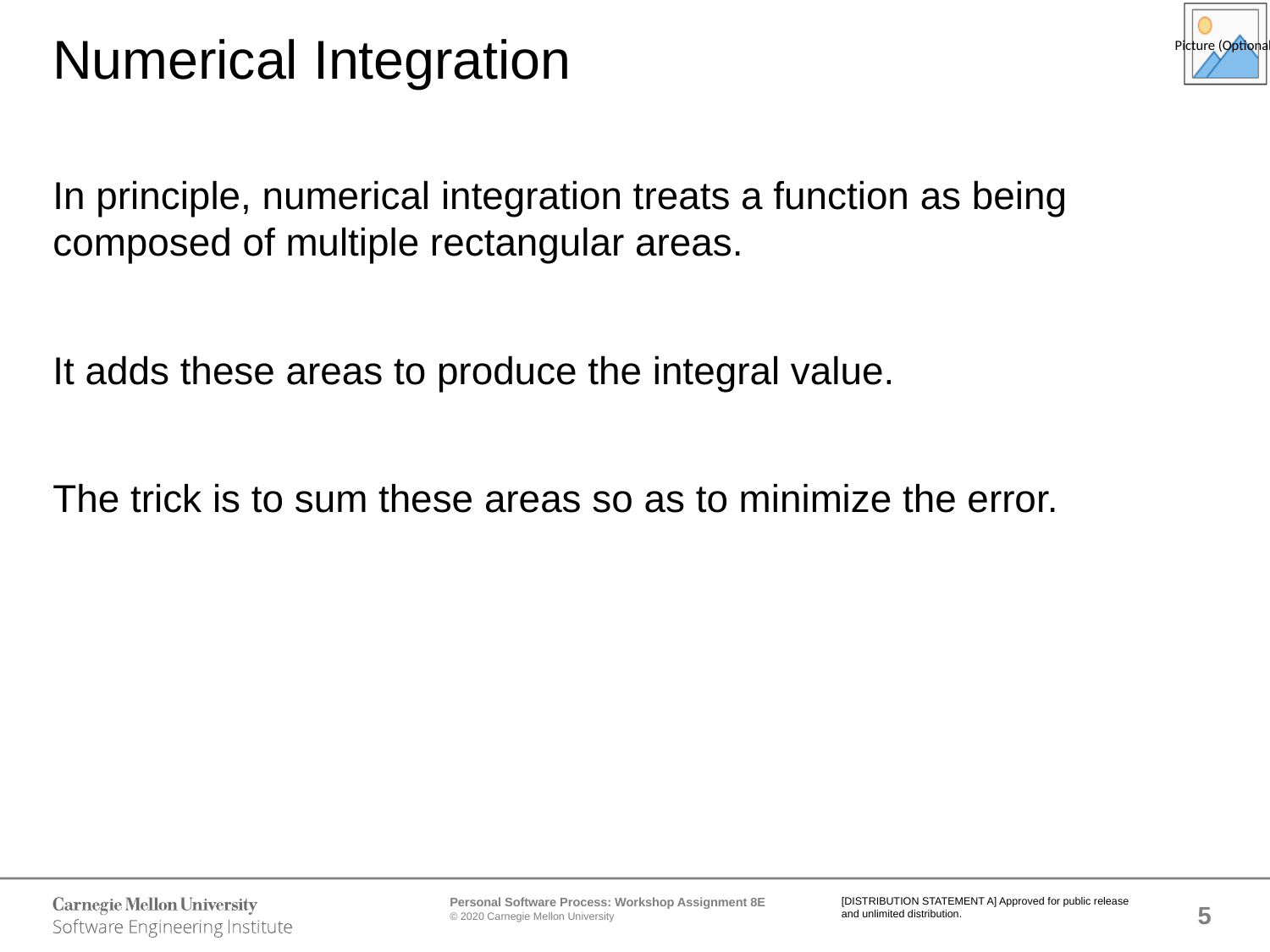

# Numerical Integration
In principle, numerical integration treats a function as being composed of multiple rectangular areas.

It adds these areas to produce the integral value.

The trick is to sum these areas so as to minimize the error.